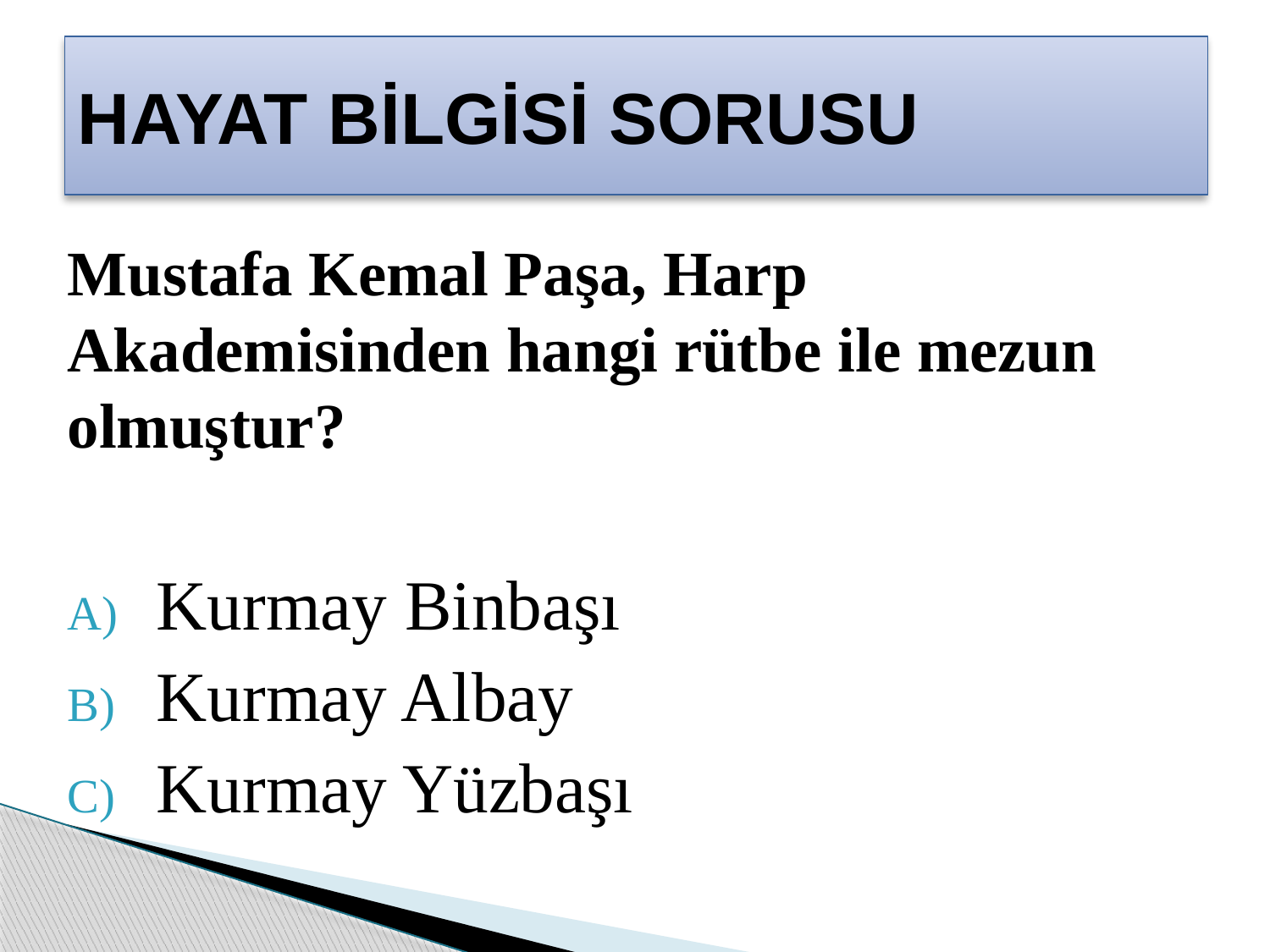

# HAYAT BİLGİSİ SORUSU
Mustafa Kemal Paşa, Harp Akademisinden hangi rütbe ile mezun olmuştur?

 Kurmay Binbaşı
 Kurmay Albay
 Kurmay Yüzbaşı